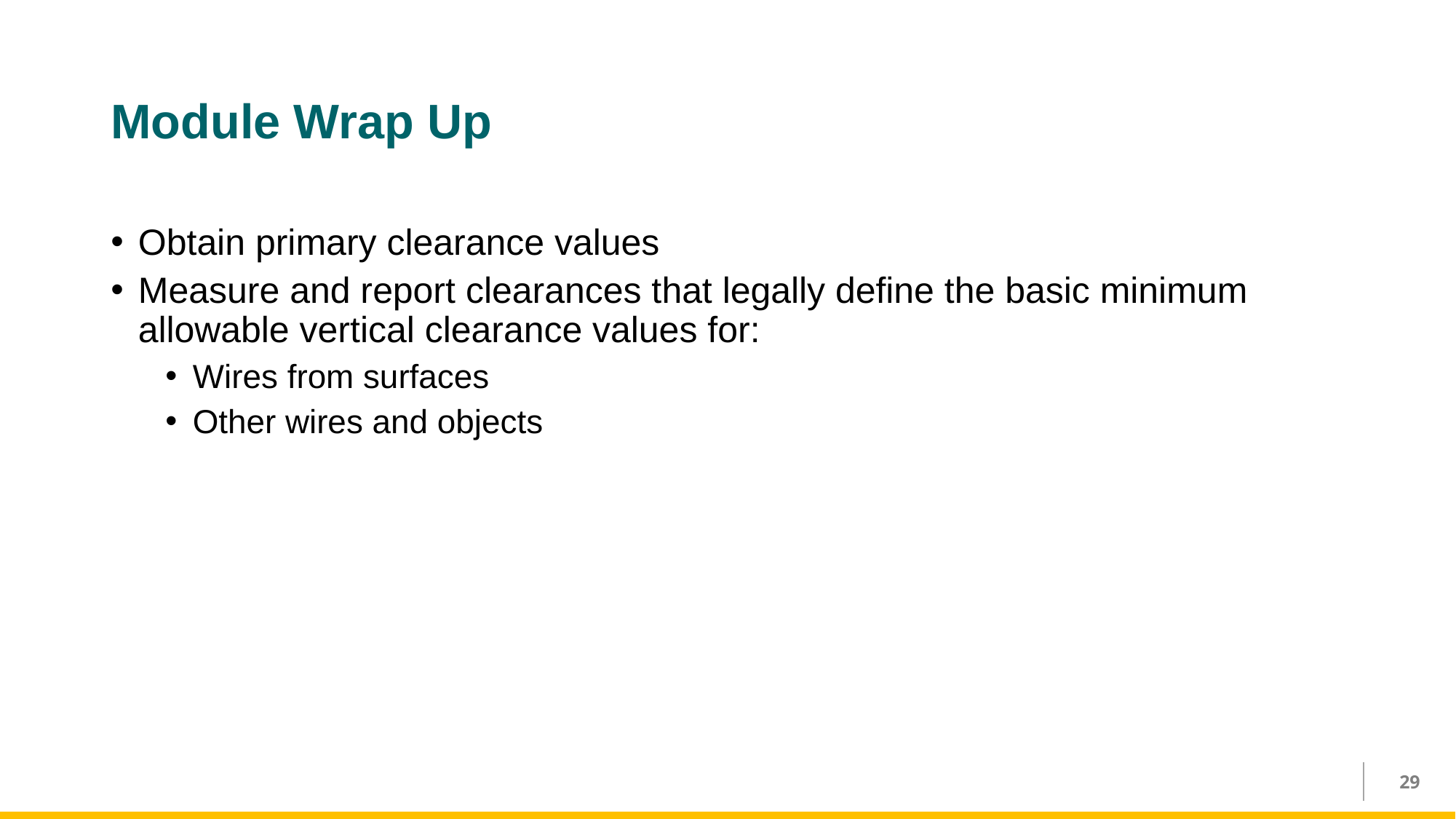

# Module Wrap Up
Obtain primary clearance values
Measure and report clearances that legally define the basic minimum allowable vertical clearance values for:
Wires from surfaces
Other wires and objects